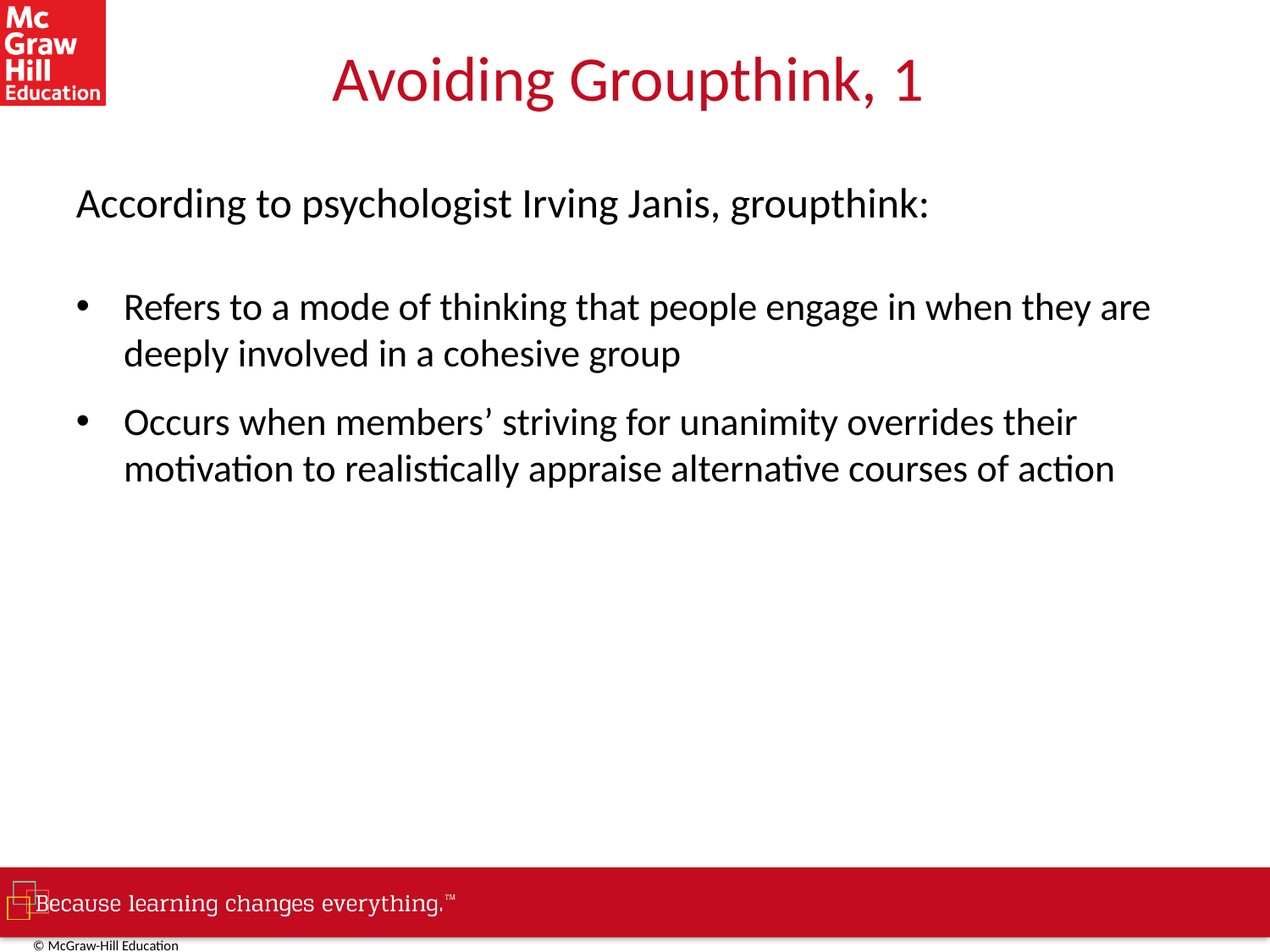

# Avoiding Groupthink, 1
According to psychologist Irving Janis, groupthink:

Refers to a mode of thinking that people engage in when they are deeply involved in a cohesive group
Occurs when members’ striving for unanimity overrides their motivation to realistically appraise alternative courses of action